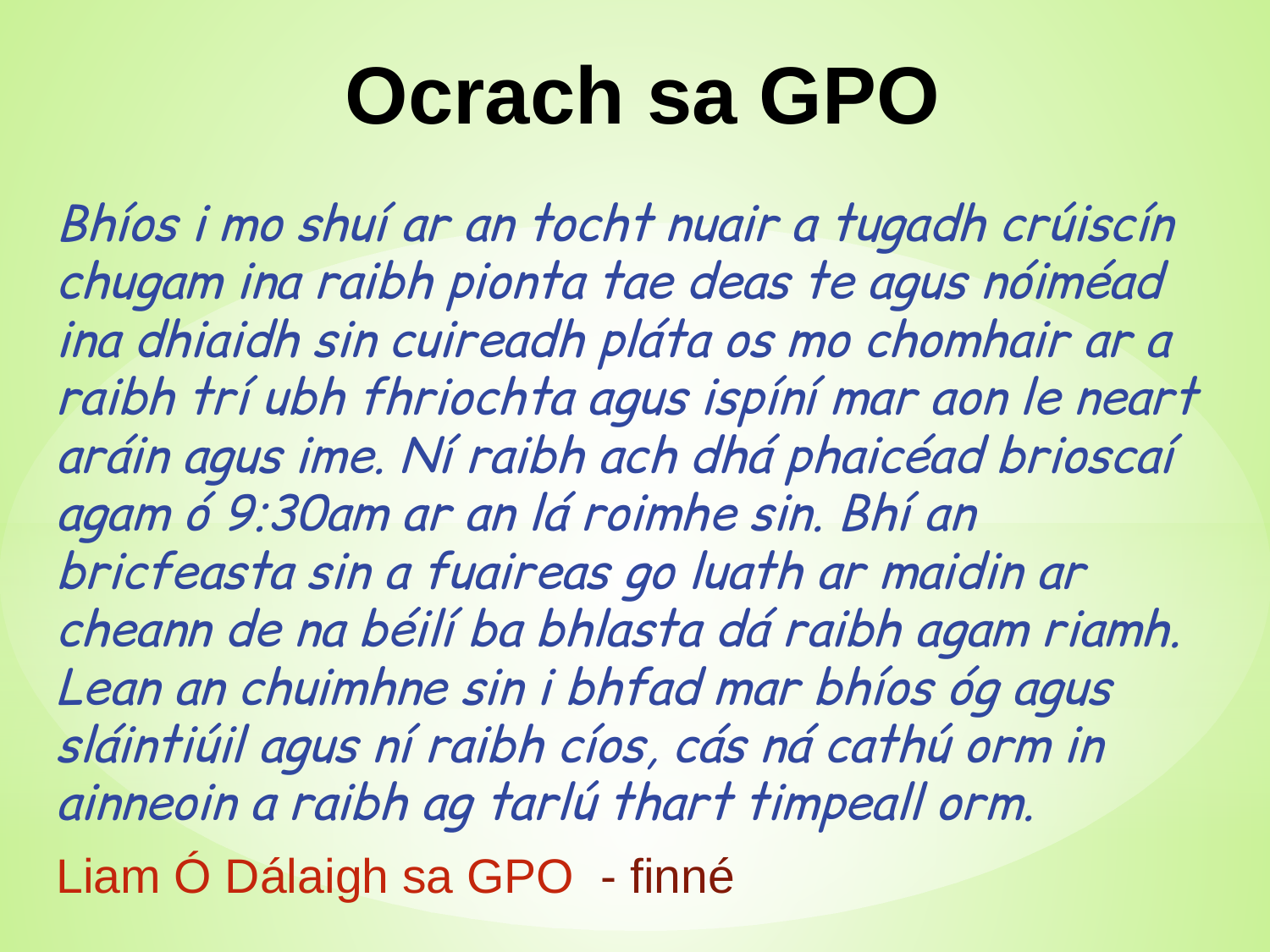

Ocrach sa GPO
Bhíos i mo shuí ar an tocht nuair a tugadh crúiscín chugam ina raibh pionta tae deas te agus nóiméad ina dhiaidh sin cuireadh pláta os mo chomhair ar a raibh trí ubh fhriochta agus ispíní mar aon le neart aráin agus ime. Ní raibh ach dhá phaicéad brioscaí agam ó 9:30am ar an lá roimhe sin. Bhí an bricfeasta sin a fuaireas go luath ar maidin ar cheann de na béilí ba bhlasta dá raibh agam riamh. Lean an chuimhne sin i bhfad mar bhíos óg agus sláintiúil agus ní raibh cíos, cás ná cathú orm in ainneoin a raibh ag tarlú thart timpeall orm.
Liam Ó Dálaigh sa GPO  - finné